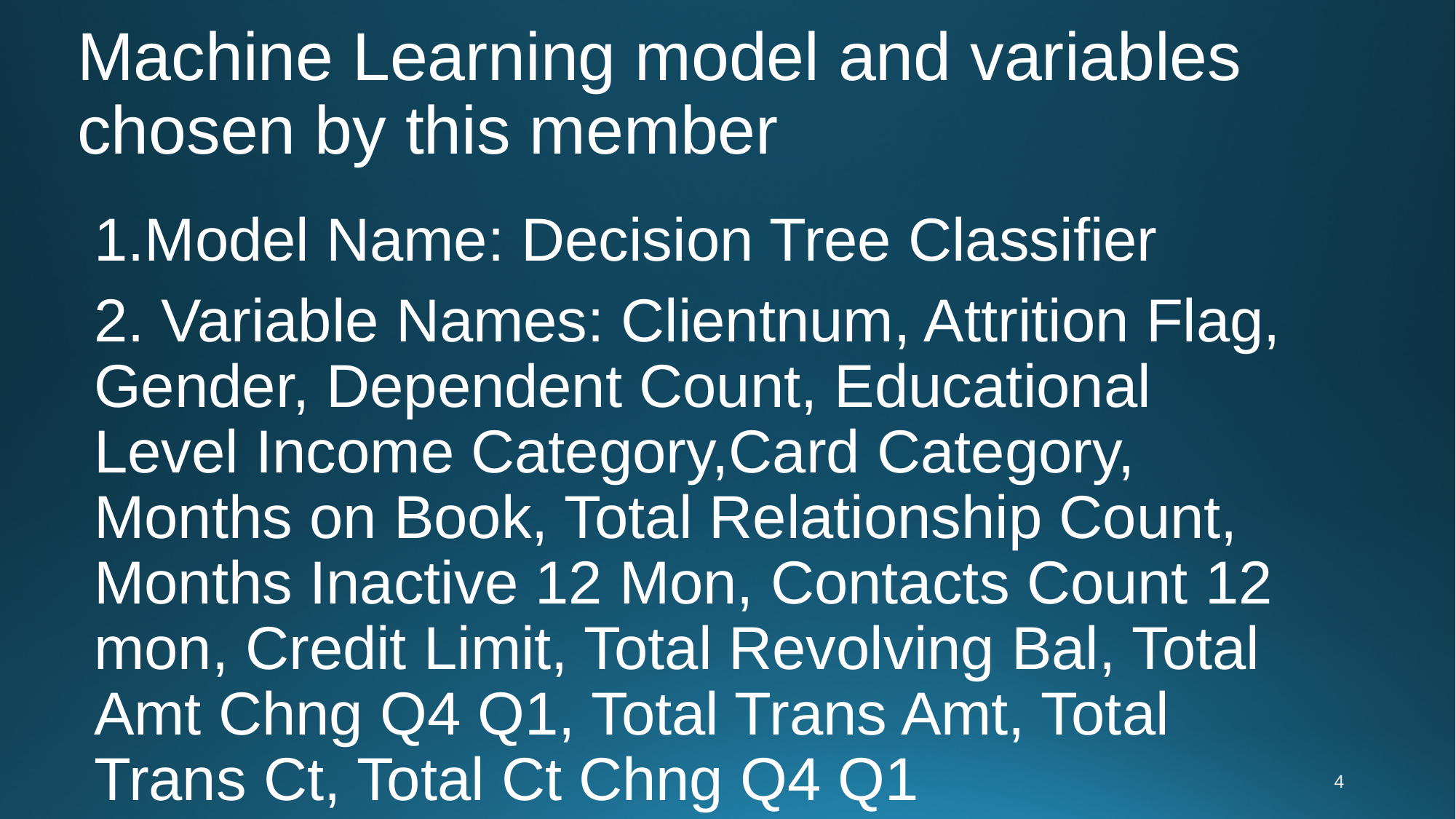

# Machine Learning model and variables chosen by this member
1.Model Name: Decision Tree Classifier
2. Variable Names: Clientnum, Attrition Flag, Gender, Dependent Count, Educational Level Income Category,Card Category, Months on Book, Total Relationship Count, Months Inactive 12 Mon, Contacts Count 12 mon, Credit Limit, Total Revolving Bal, Total Amt Chng Q4 Q1, Total Trans Amt, Total Trans Ct, Total Ct Chng Q4 Q1
4